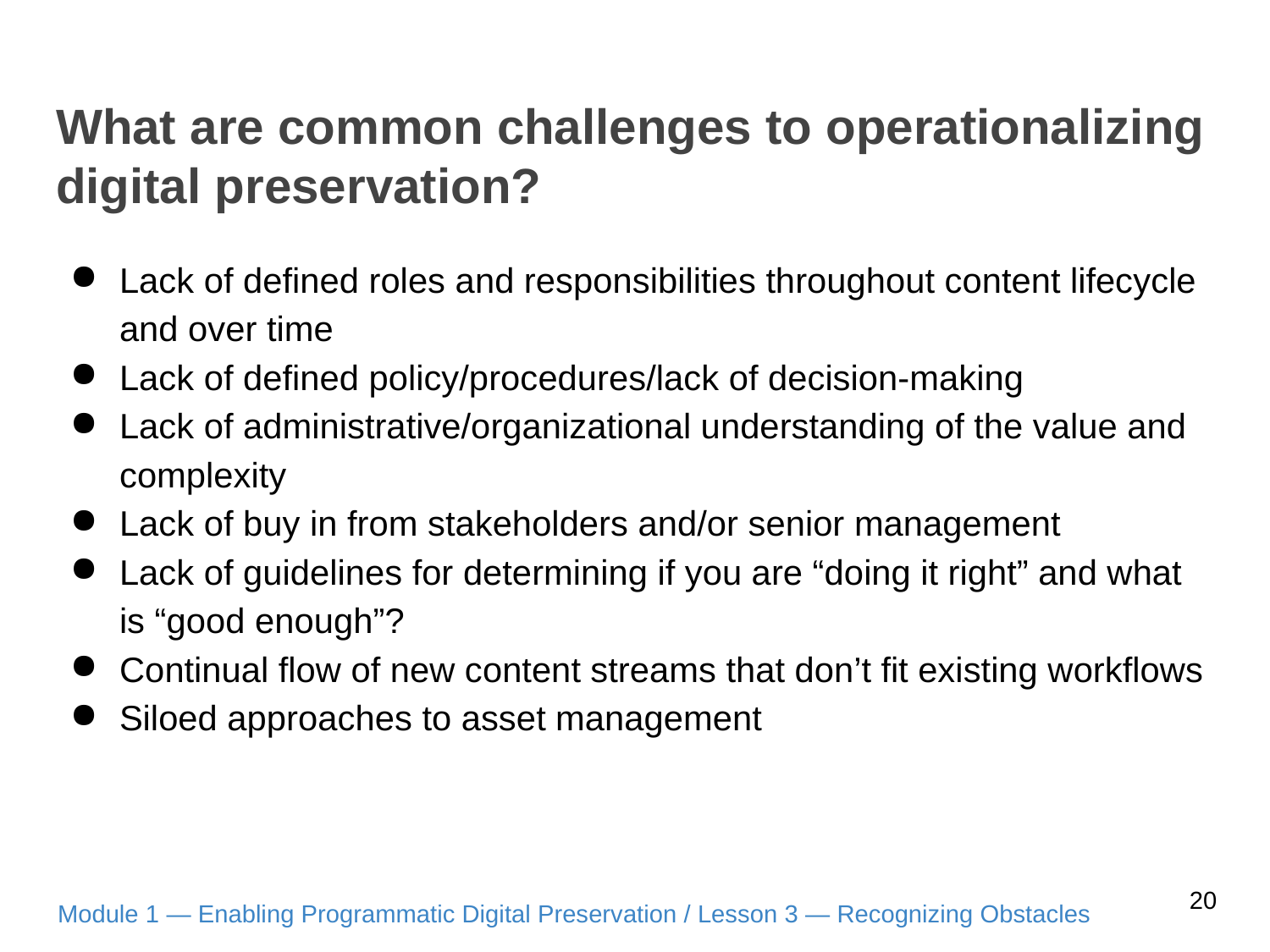

# What are common challenges to operationalizing digital preservation?
Lack of defined roles and responsibilities throughout content lifecycle and over time
Lack of defined policy/procedures/lack of decision-making
Lack of administrative/organizational understanding of the value and complexity
Lack of buy in from stakeholders and/or senior management
Lack of guidelines for determining if you are “doing it right” and what is “good enough”?
Continual flow of new content streams that don’t fit existing workflows
Siloed approaches to asset management

20
Module 1 — Enabling Programmatic Digital Preservation / Lesson 3 — Recognizing Obstacles